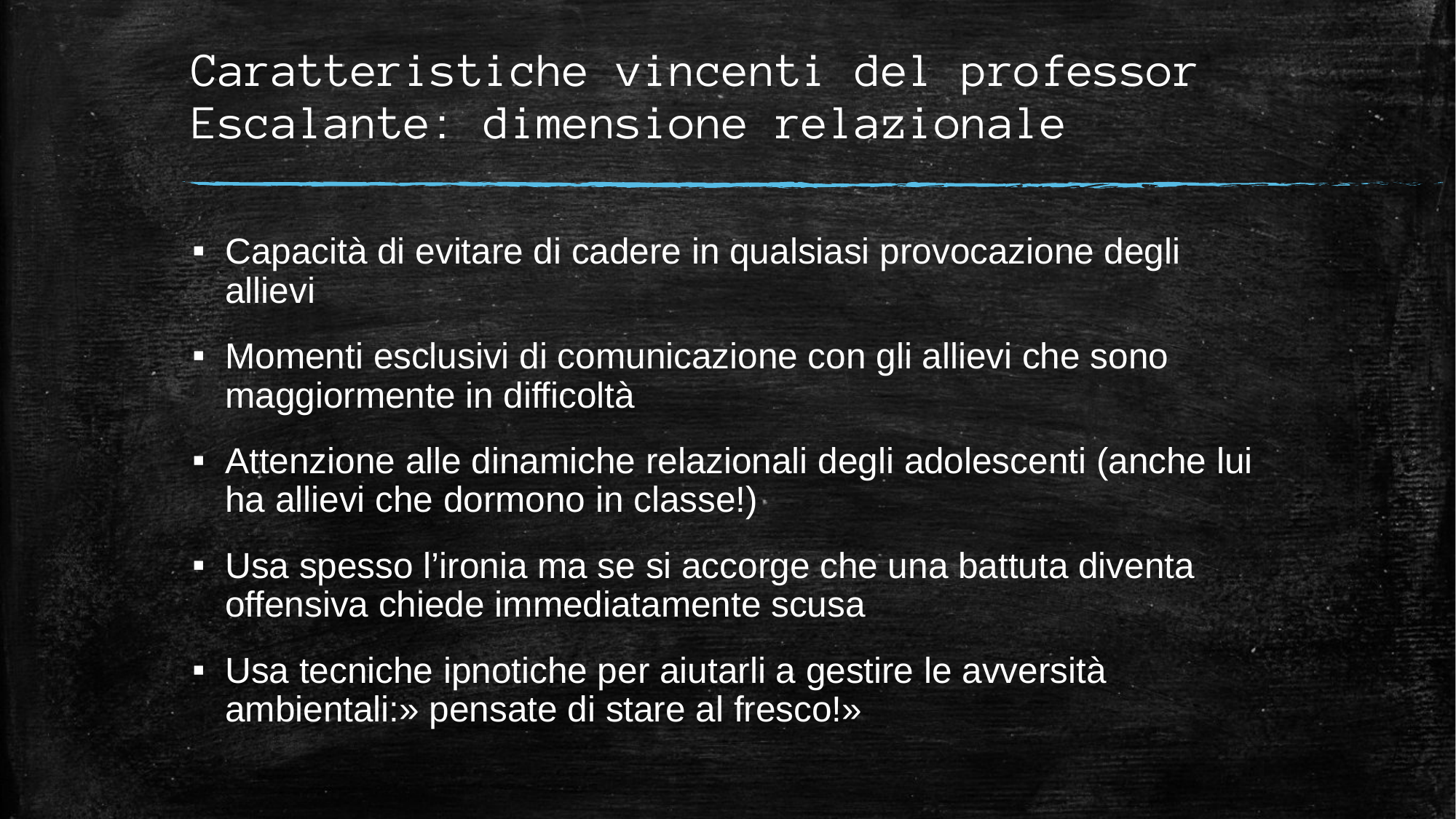

# Caratteristiche vincenti del professor Escalante: dimensione relazionale
Capacità di evitare di cadere in qualsiasi provocazione degli allievi
Momenti esclusivi di comunicazione con gli allievi che sono maggiormente in difficoltà
Attenzione alle dinamiche relazionali degli adolescenti (anche lui ha allievi che dormono in classe!)
Usa spesso l’ironia ma se si accorge che una battuta diventa offensiva chiede immediatamente scusa
Usa tecniche ipnotiche per aiutarli a gestire le avversità ambientali:» pensate di stare al fresco!»